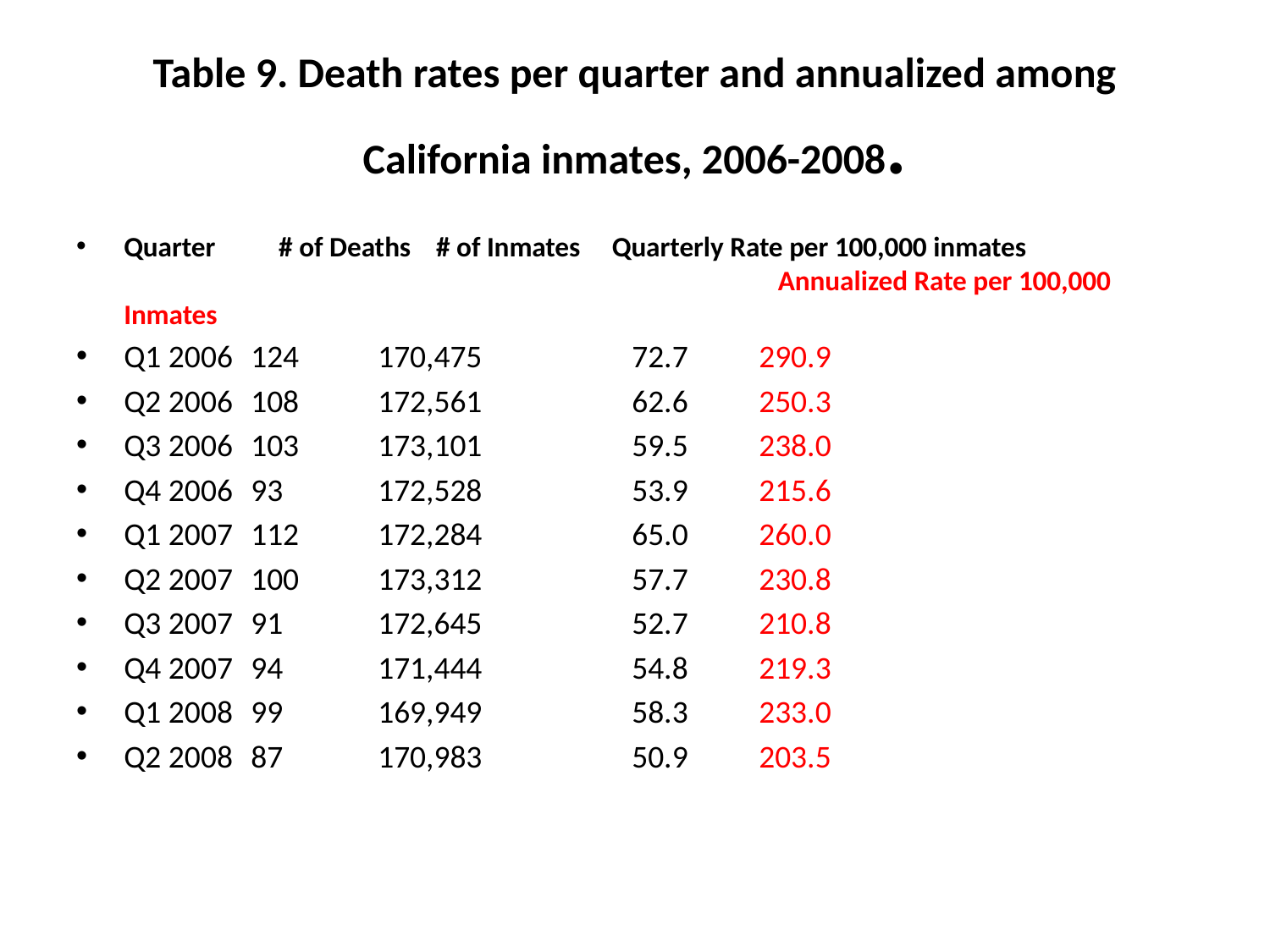

# Table 9. Death rates per quarter and annualized among California inmates, 2006-2008.
Quarter          # of Deaths    # of Inmates     Quarterly Rate per 100,000 inmates 						   Annualized Rate per 100,000 Inmates
Q1 2006 	124 	170,475 		72.7 	290.9
Q2 2006 	108 	172,561 		62.6 	250.3
Q3 2006 	103 	173,101 		59.5 	238.0
Q4 2006 	93 	172,528 		53.9 	215.6
Q1 2007 	112 	172,284 		65.0 	260.0
Q2 2007 	100 	173,312 		57.7 	230.8
Q3 2007 	91 	172,645 		52.7 	210.8
Q4 2007 	94 	171,444 		54.8 	219.3
Q1 2008 	99 	169,949 		58.3 	233.0
Q2 2008 	87 	170,983 		50.9 	203.5